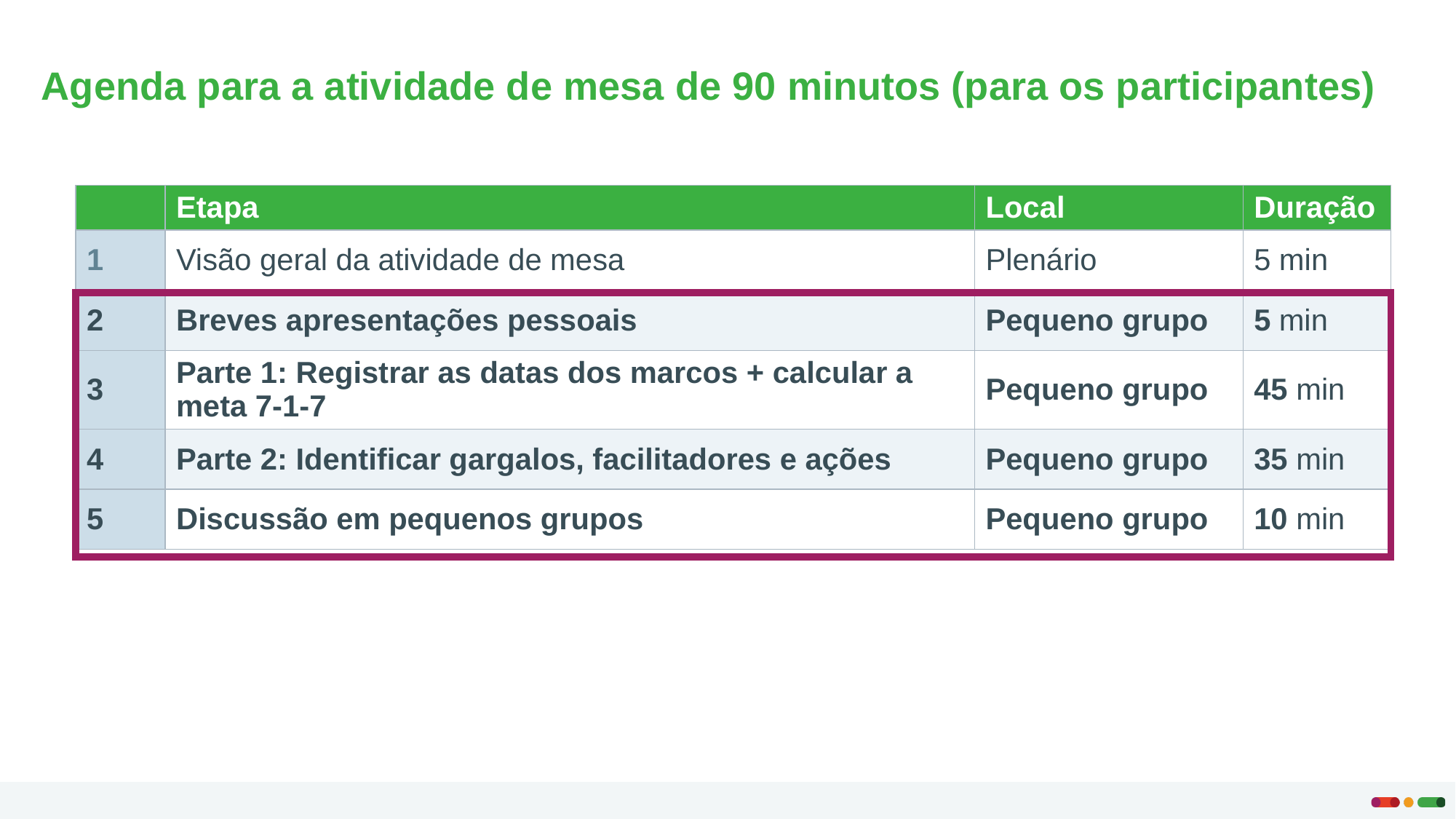

# Agenda para a atividade de mesa de 90 minutos (para os participantes)
|  | Etapa | Local | Duração |
| --- | --- | --- | --- |
| 1 | Visão geral da atividade de mesa | Plenário | 5 min |
| 2 | Breves apresentações pessoais | Pequeno grupo | 5 min |
| 3 | Parte 1: Registrar as datas dos marcos + calcular a meta 7-1-7 | Pequeno grupo | 45 min |
| 4 | Parte 2: Identificar gargalos, facilitadores e ações | Pequeno grupo | 35 min |
| 5 | Discussão em pequenos grupos | Pequeno grupo | 10 min |